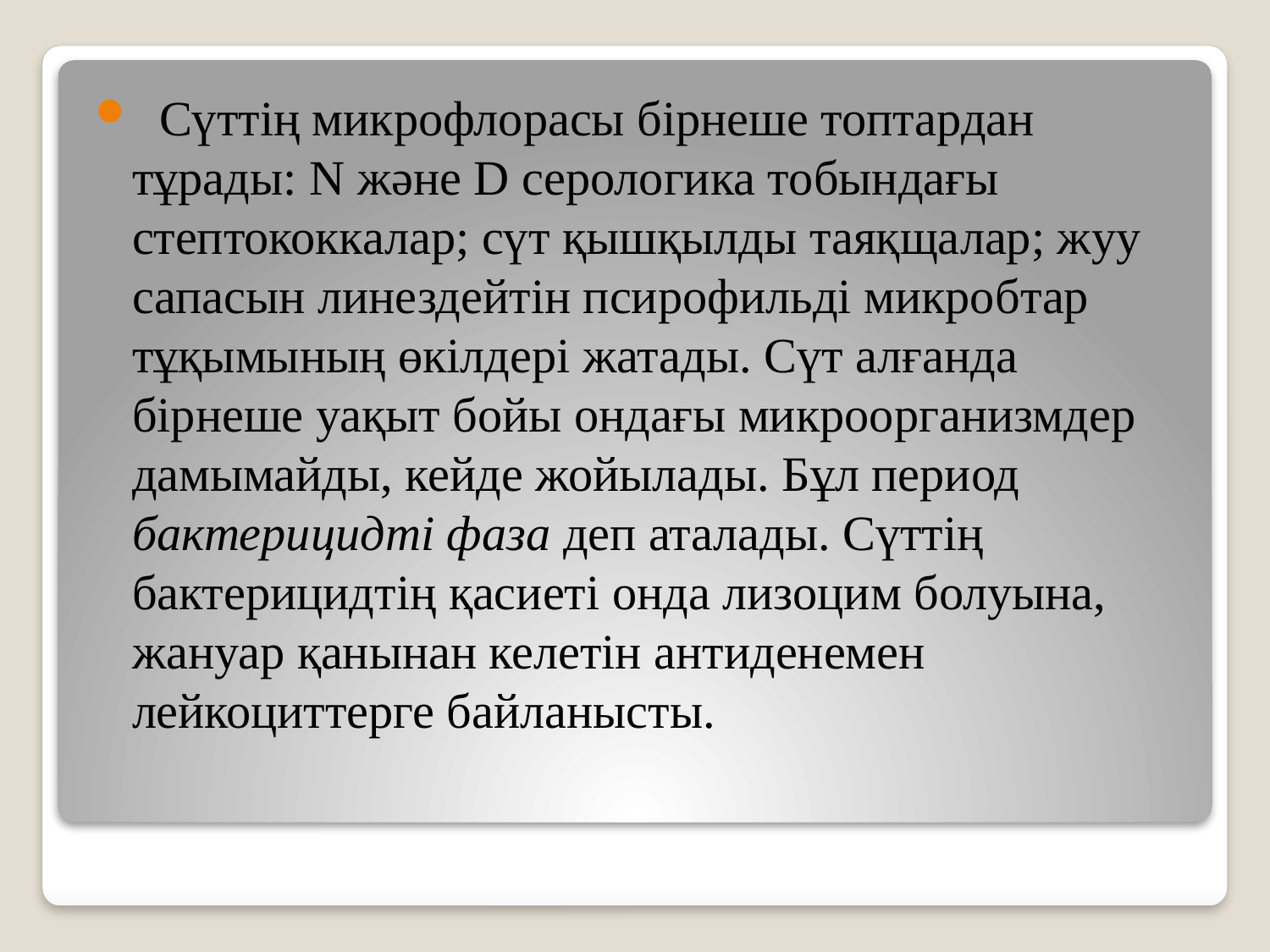

Сүттің микрофлорасы бірнеше топтардан тұрады: N және D серологика тобындағы стептококкалар; сүт қышқылды таяқщалар; жуу сапасын линездейтін псирофильді микробтар тұқымының өкілдері жатады. Сүт алғанда бірнеше уақыт бойы ондағы микроорганизмдер дамымайды, кейде жойылады. Бұл период бактерицидті фаза деп аталады. Сүттің бактерицидтің қасиеті онда лизоцим болуына, жануар қанынан келетін антиденемен лейкоциттерге байланысты.